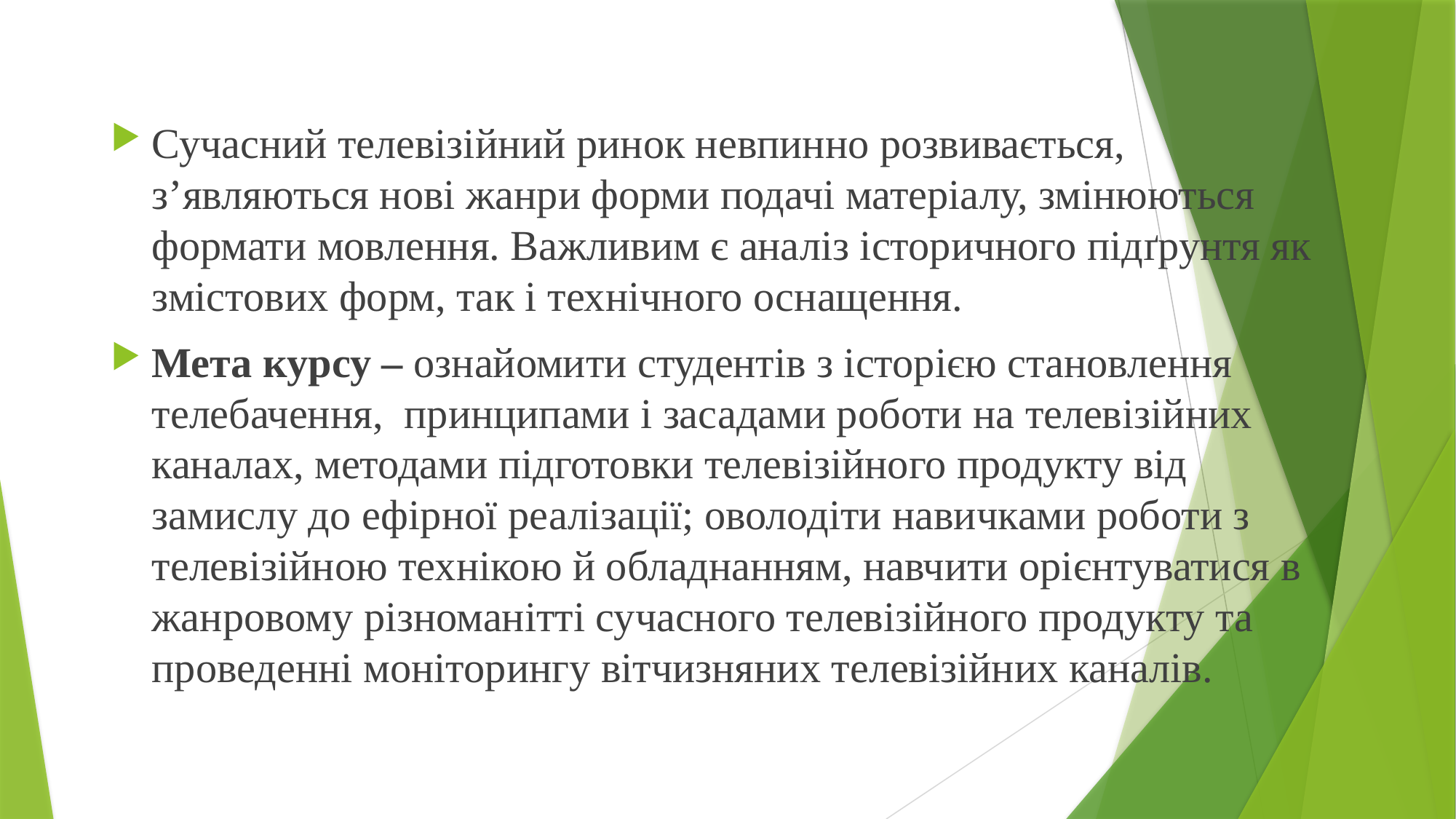

Сучасний телевізійний ринок невпинно розвивається, з’являються нові жанри форми подачі матеріалу, змінюються формати мовлення. Важливим є аналіз історичного підґрунтя як змістових форм, так і технічного оснащення.
Мета курсу – ознайомити студентів з історією становлення телебачення,  принципами і засадами роботи на телевізійних каналах, методами підготовки телевізійного продукту від замислу до ефірної реалізації; оволодіти навичками роботи з телевізійною технікою й обладнанням, навчити орієнтуватися в жанровому різноманітті сучасного телевізійного продукту та проведенні моніторингу вітчизняних телевізійних каналів.